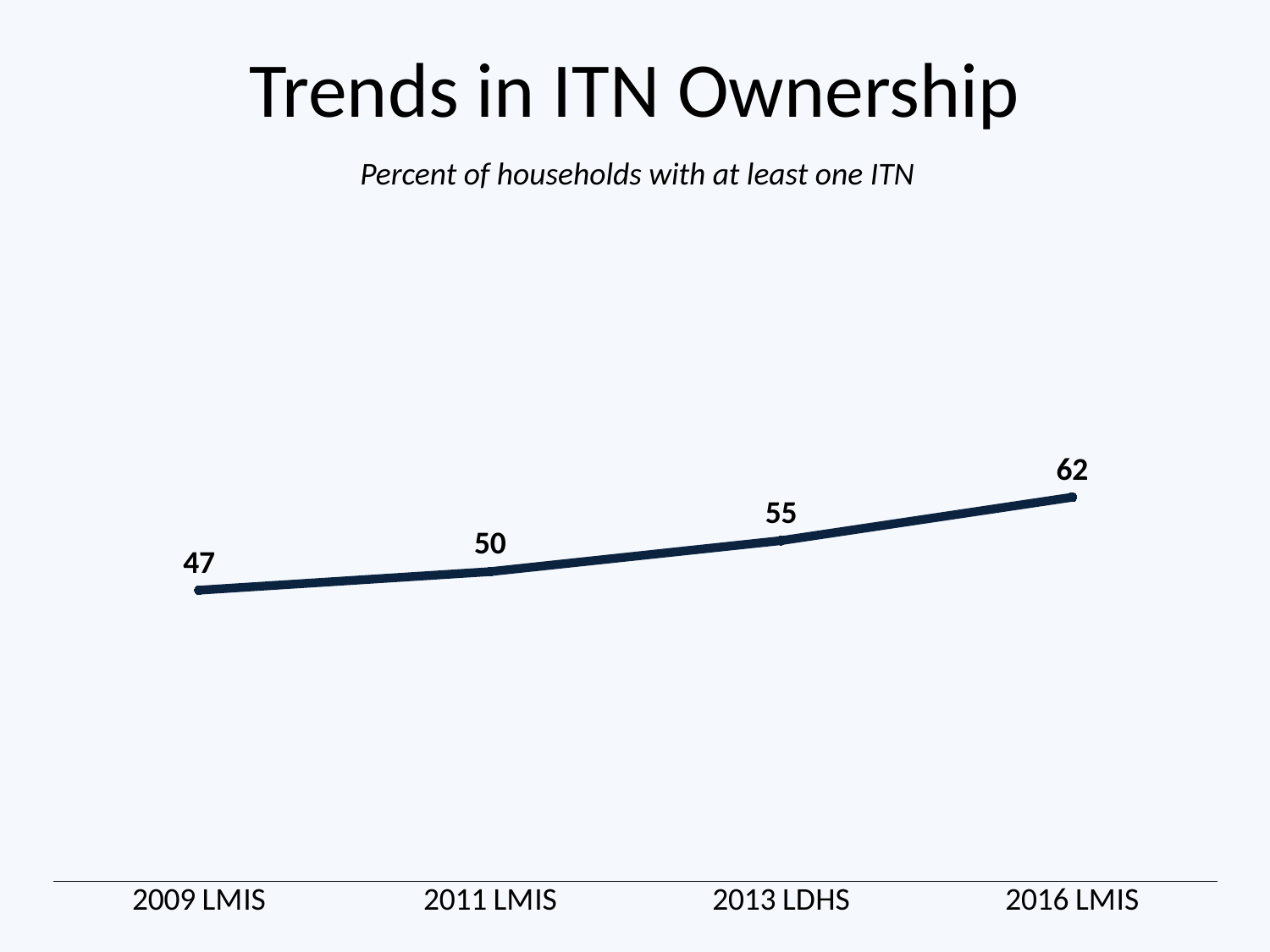

# Trends in ITN Ownership
Percent of households with at least one ITN

### Chart

| Category | Series 1 |
|---|---|
| 2009 LMIS | 47.0 |
| 2011 LMIS | 50.0 |
| 2013 LDHS | 55.0 |
| 2016 LMIS | 62.0 |